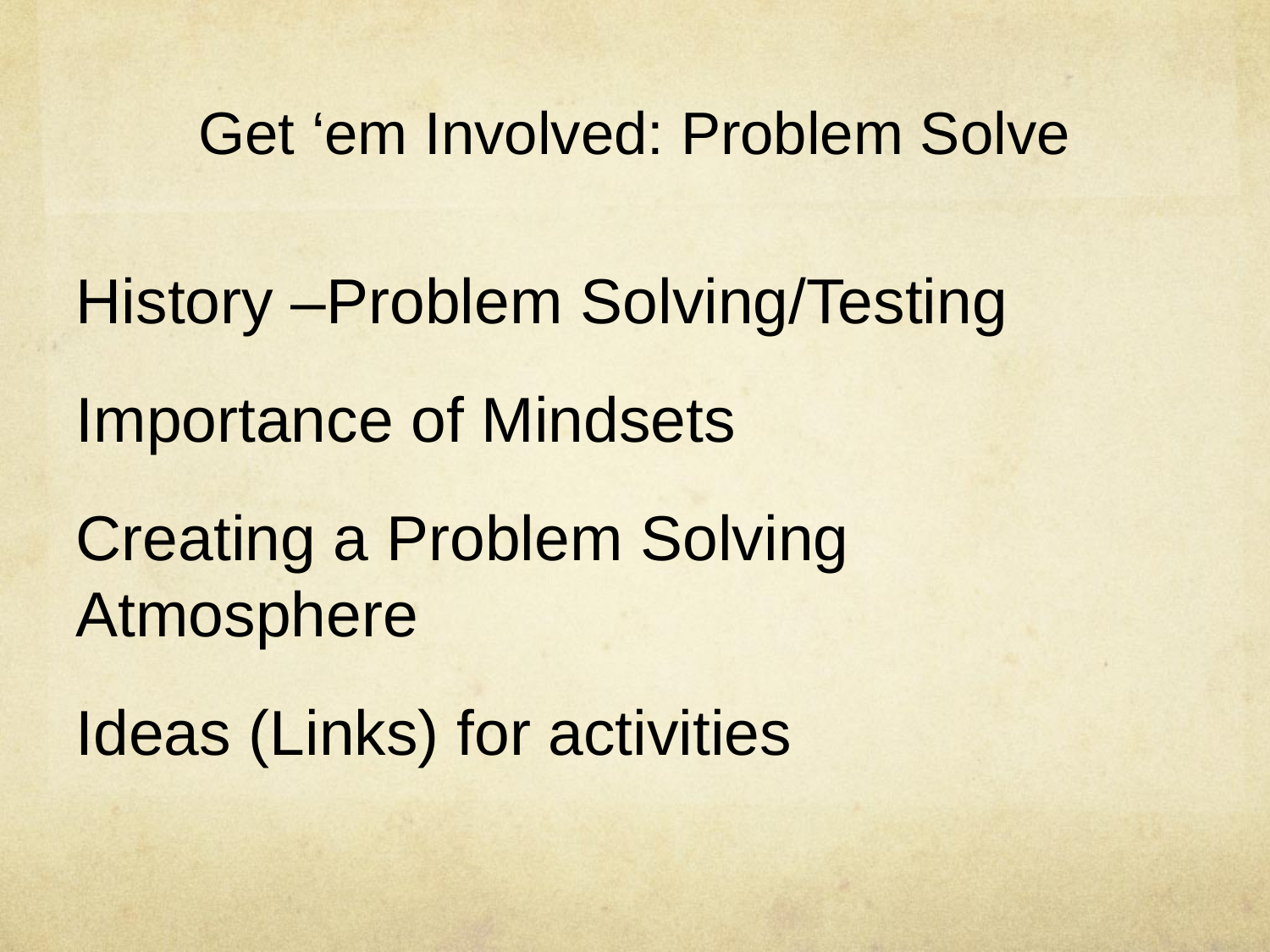

# Get ‘em Involved: Problem Solve
History –Problem Solving/Testing
Importance of Mindsets
Creating a Problem Solving Atmosphere
Ideas (Links) for activities